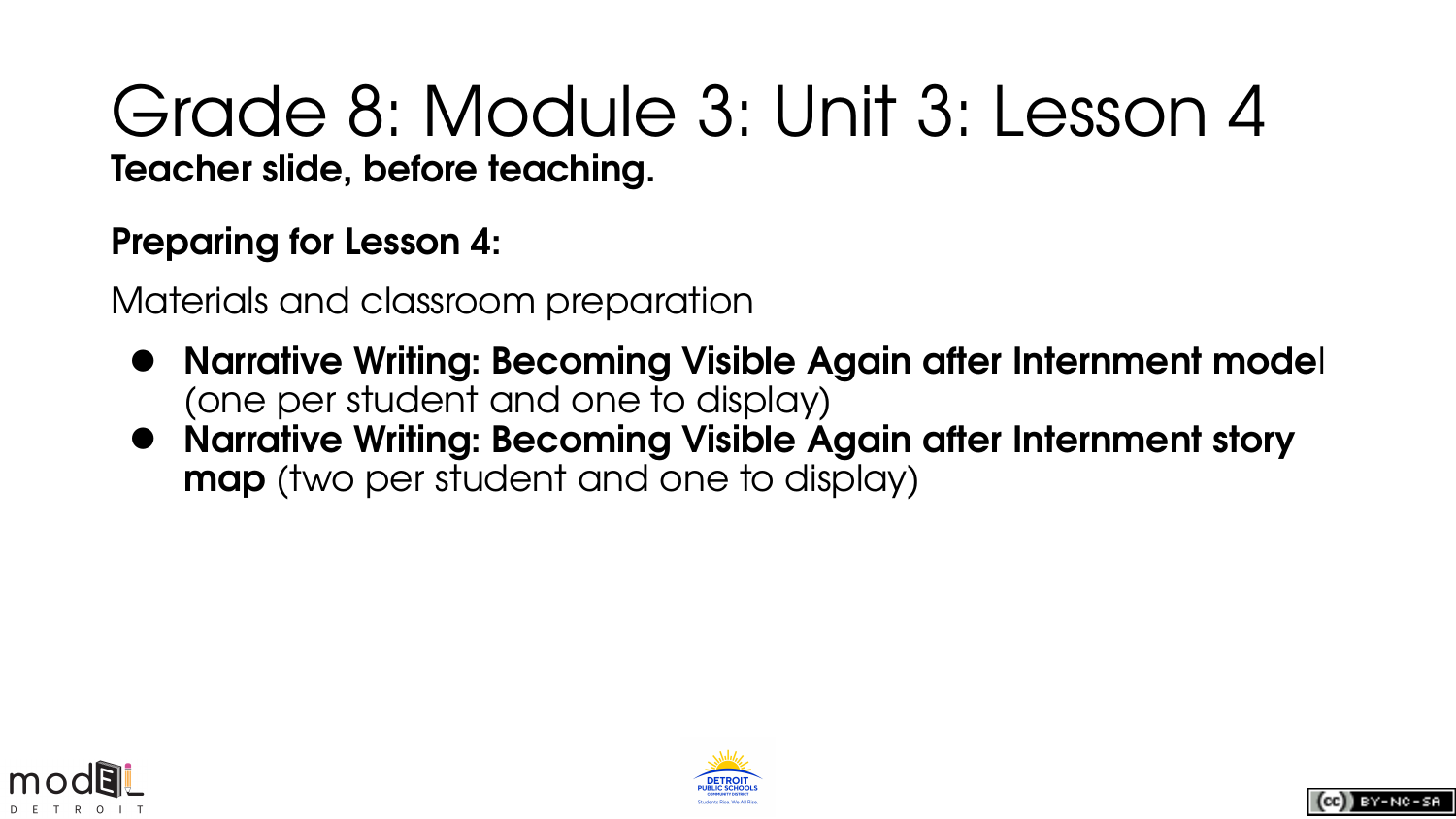

# Grade 8: Module 3: Unit 3: Lesson 4
Teacher slide, before teaching.

Preparing for Lesson 4:
Materials and classroom preparation
Narrative Writing: Becoming Visible Again after Internment model (one per student and one to display)
Narrative Writing: Becoming Visible Again after Internment story map (two per student and one to display)